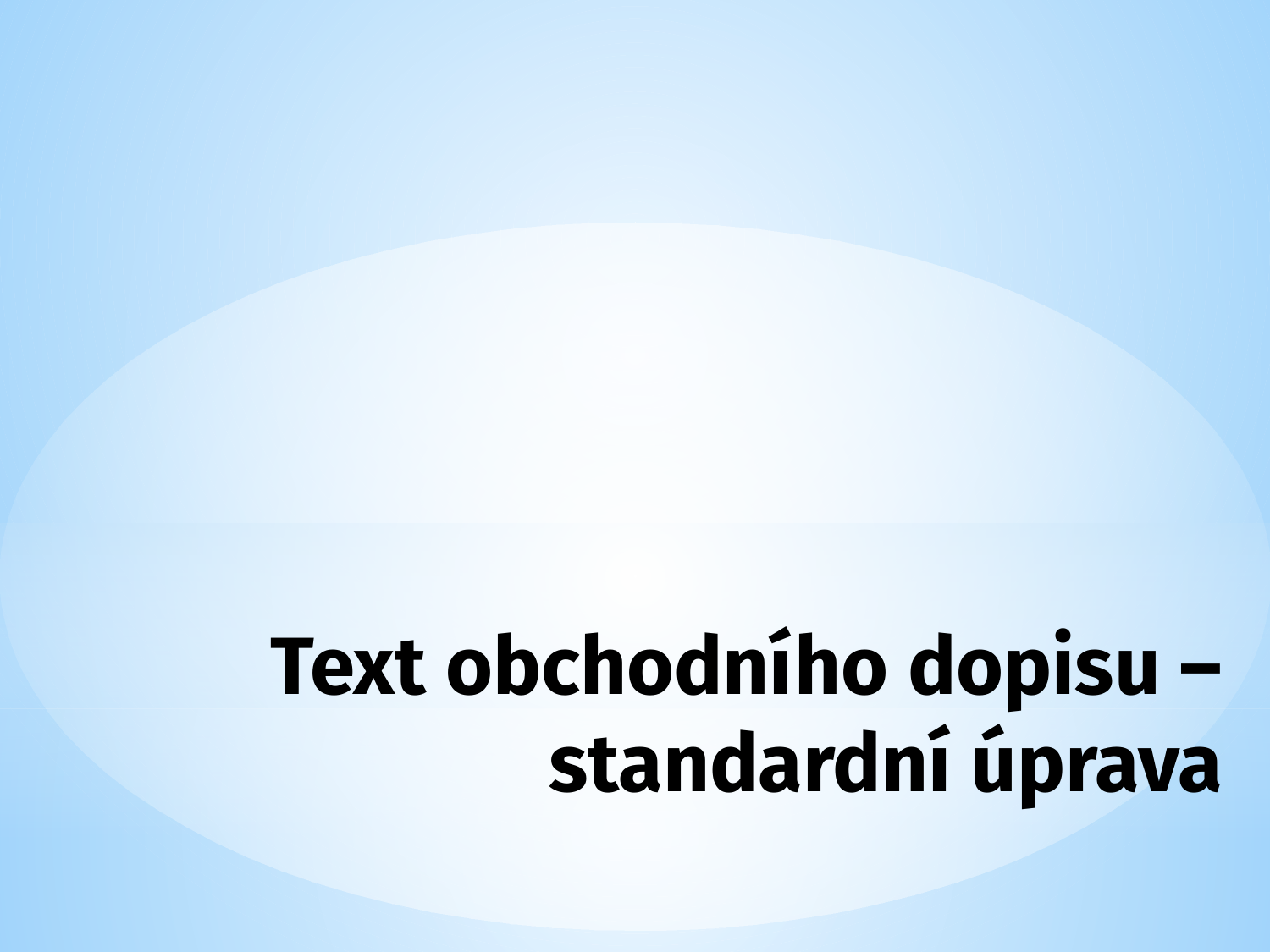

# Text obchodního dopisu – standardní úprava